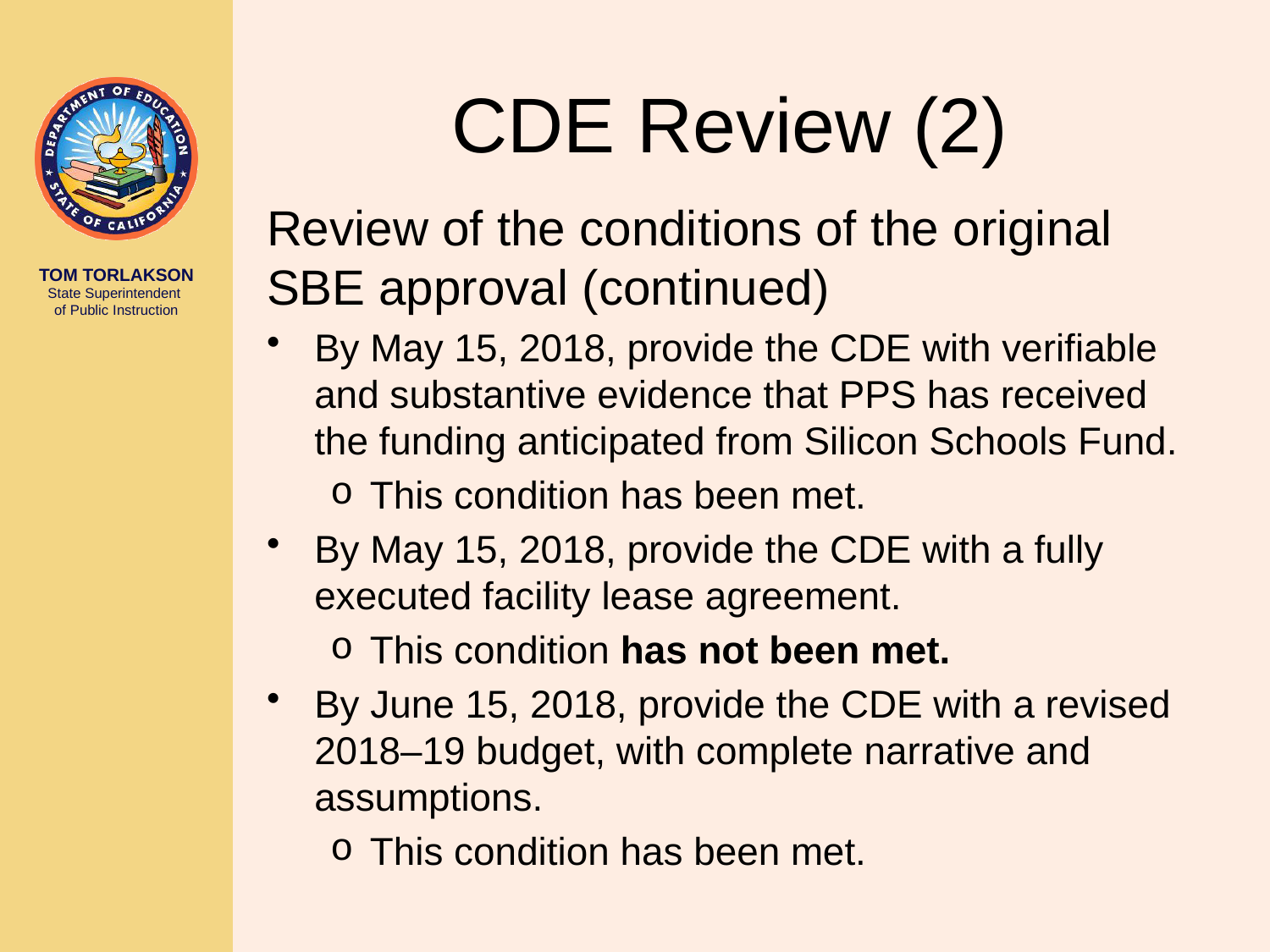

# CDE Review (2)
Review of the conditions of the original SBE approval (continued)
By May 15, 2018, provide the CDE with verifiable and substantive evidence that PPS has received the funding anticipated from Silicon Schools Fund.
This condition has been met.
By May 15, 2018, provide the CDE with a fully executed facility lease agreement.
This condition has not been met.
By June 15, 2018, provide the CDE with a revised 2018–19 budget, with complete narrative and assumptions.
This condition has been met.